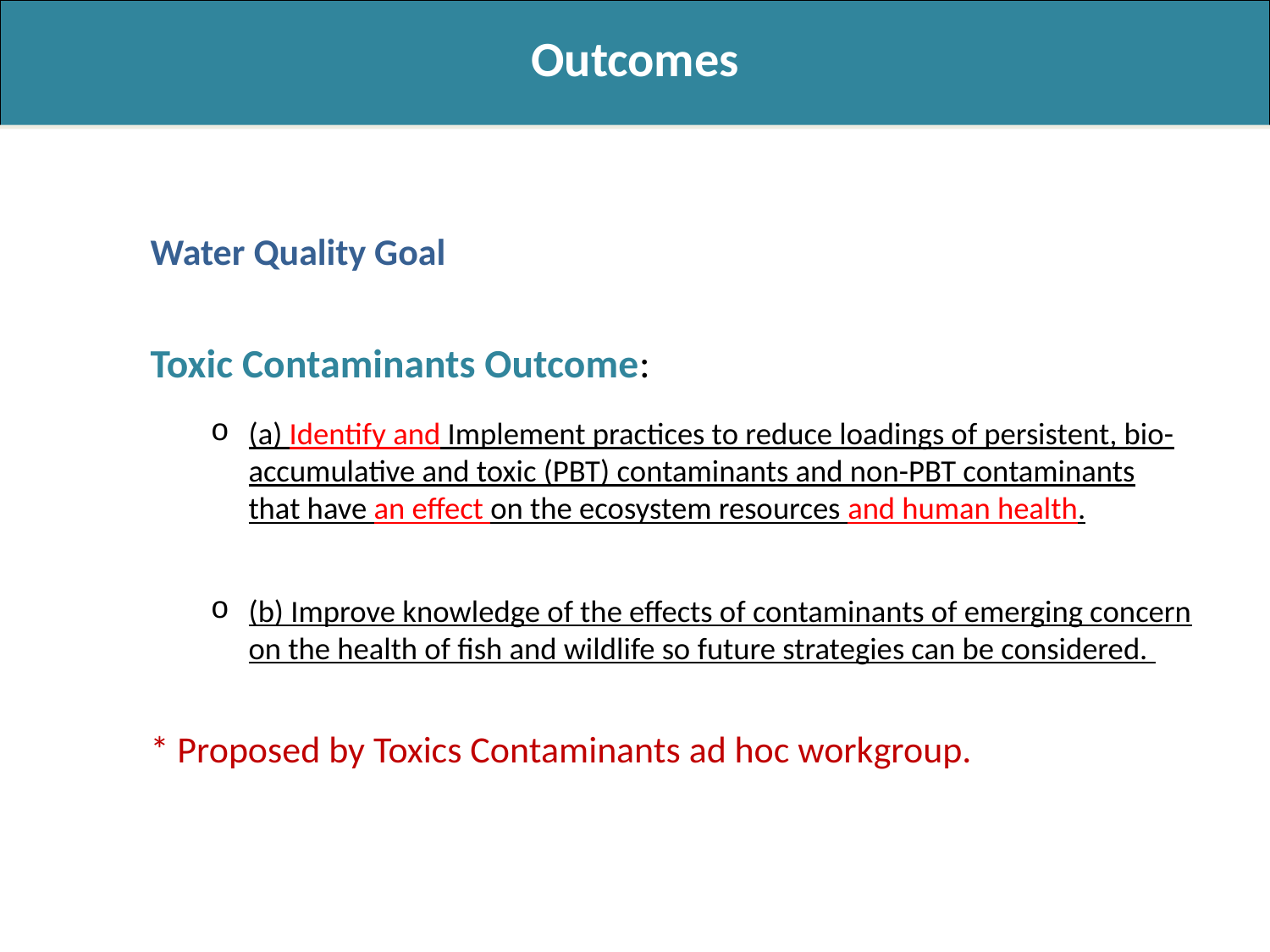

Outcomes
Water Quality Goal

Toxic Contaminants Outcome:

(a) Identify and Implement practices to reduce loadings of persistent, bio-accumulative and toxic (PBT) contaminants and non-PBT contaminants that have an effect on the ecosystem resources and human health.

(b) Improve knowledge of the effects of contaminants of emerging concern on the health of fish and wildlife so future strategies can be considered.

* Proposed by Toxics Contaminants ad hoc workgroup.